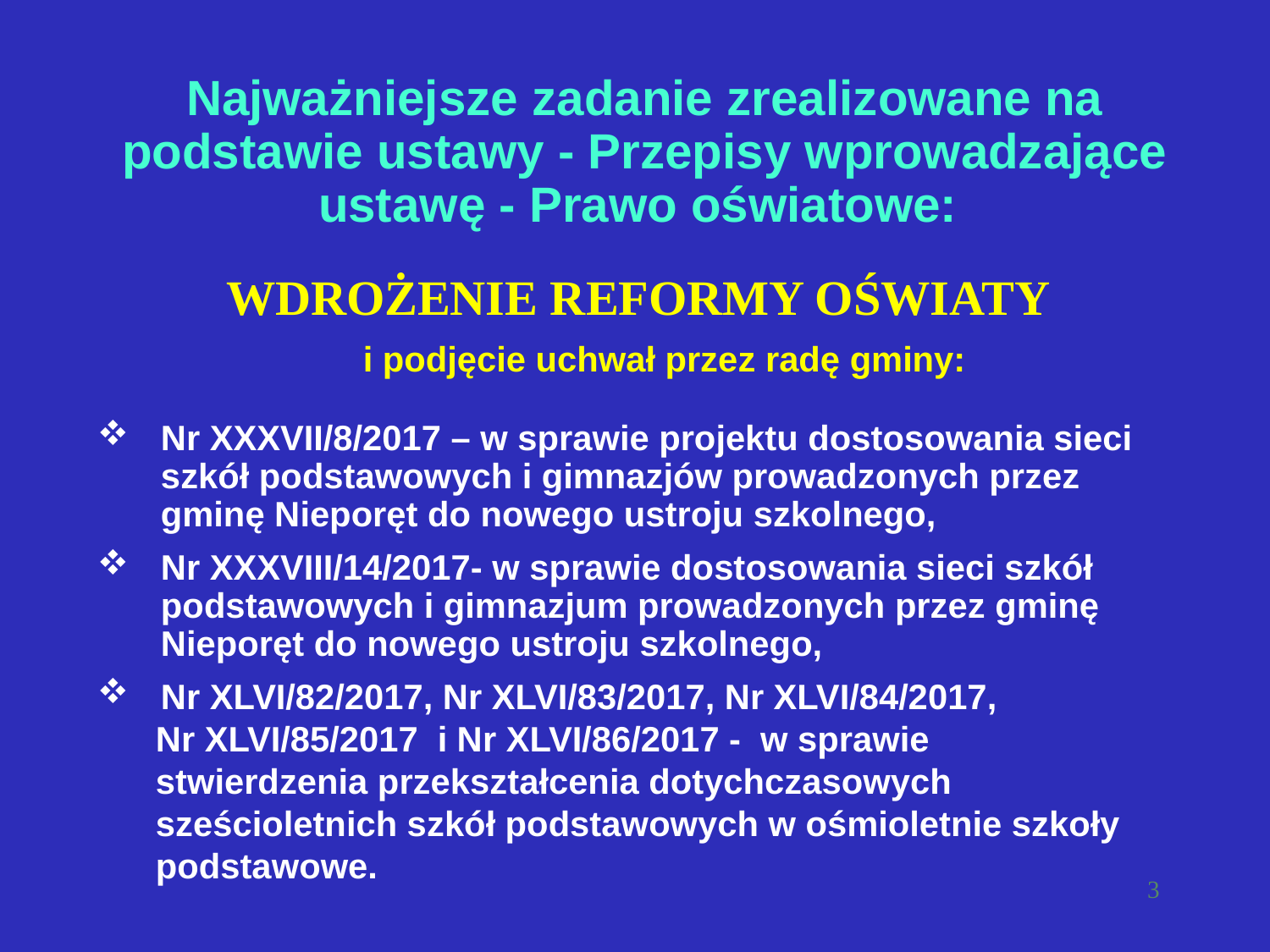

Najważniejsze zadanie zrealizowane na podstawie ustawy - Przepisy wprowadzające ustawę - Prawo oświatowe:

WDROŻENIE REFORMY OŚWIATY
    i podjęcie uchwał przez radę gminy:

Nr XXXVII/8/2017 – w sprawie projektu dostosowania sieci szkół podstawowych i gimnazjów prowadzonych przez gminę Nieporęt do nowego ustroju szkolnego,
Nr XXXVIII/14/2017- w sprawie dostosowania sieci szkół podstawowych i gimnazjum prowadzonych przez gminę Nieporęt do nowego ustroju szkolnego,

Nr XLVI/82/2017, Nr XLVI/83/2017, Nr XLVI/84/2017,
      Nr XLVI/85/2017  i Nr XLVI/86/2017 -  w sprawie
      stwierdzenia przekształcenia dotychczasowych
      sześcioletnich szkół podstawowych w ośmioletnie szkoły
      podstawowe.

3